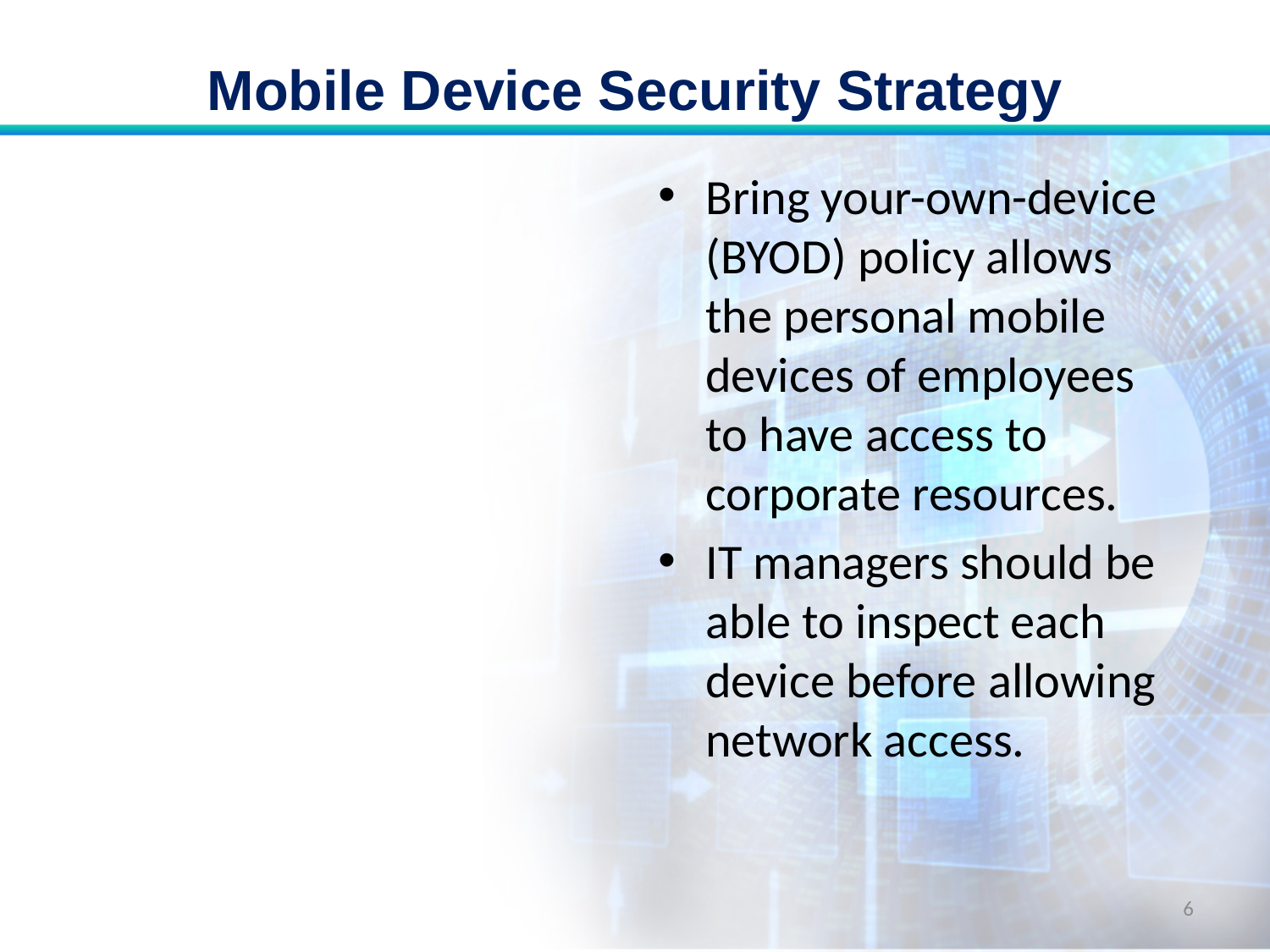

# Mobile Device Security Strategy
Bring your-own-device (BYOD) policy allows the personal mobile devices of employees to have access to corporate resources.
IT managers should be able to inspect each device before allowing network access.
6